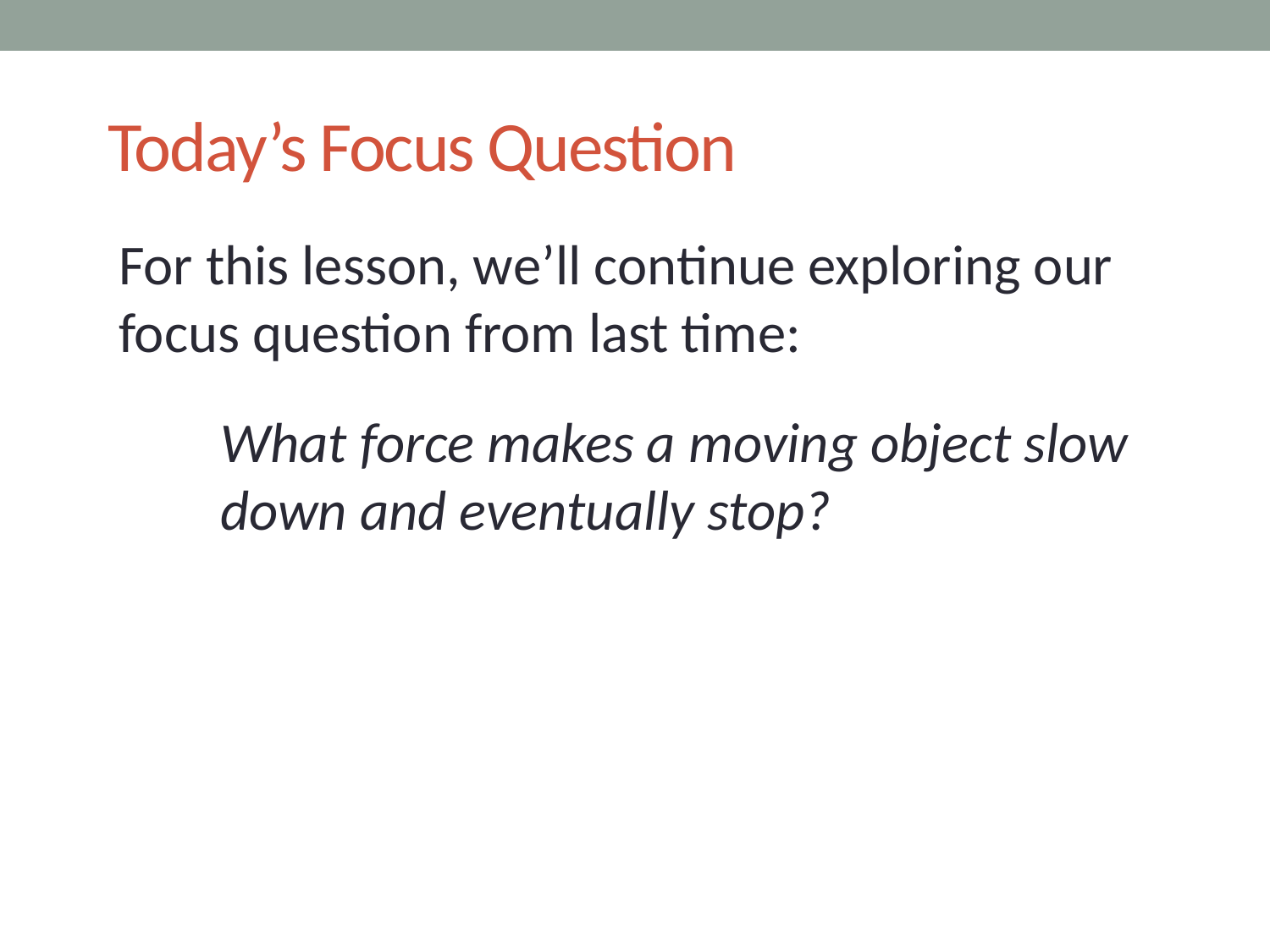

# Today’s Focus Question
For this lesson, we’ll continue exploring our focus question from last time:
What force makes a moving object slow down and eventually stop?